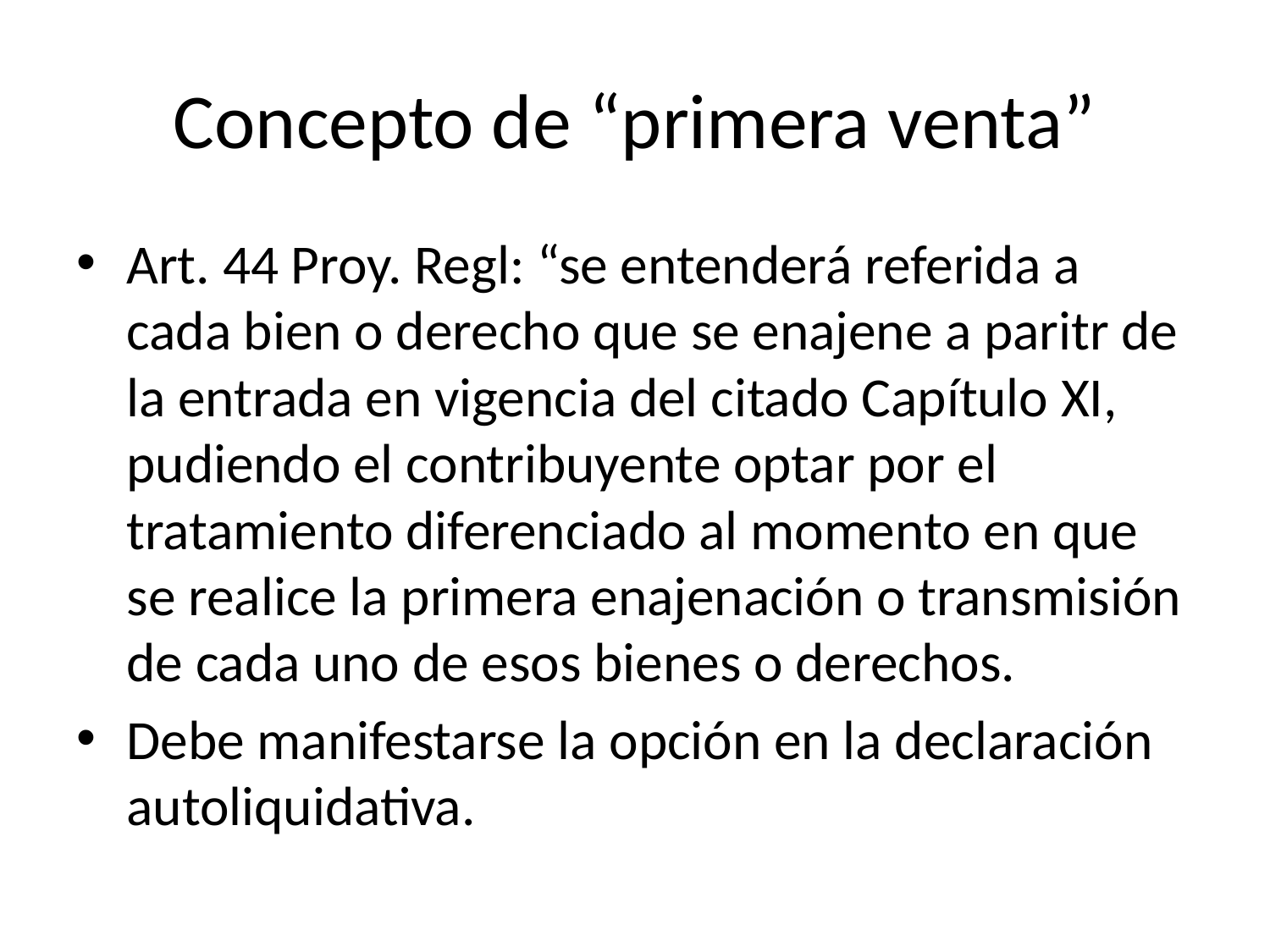

# Concepto de “primera venta”
Art. 44 Proy. Regl: “se entenderá referida a cada bien o derecho que se enajene a paritr de la entrada en vigencia del citado Capítulo XI, pudiendo el contribuyente optar por el tratamiento diferenciado al momento en que se realice la primera enajenación o transmisión de cada uno de esos bienes o derechos.
Debe manifestarse la opción en la declaración autoliquidativa.